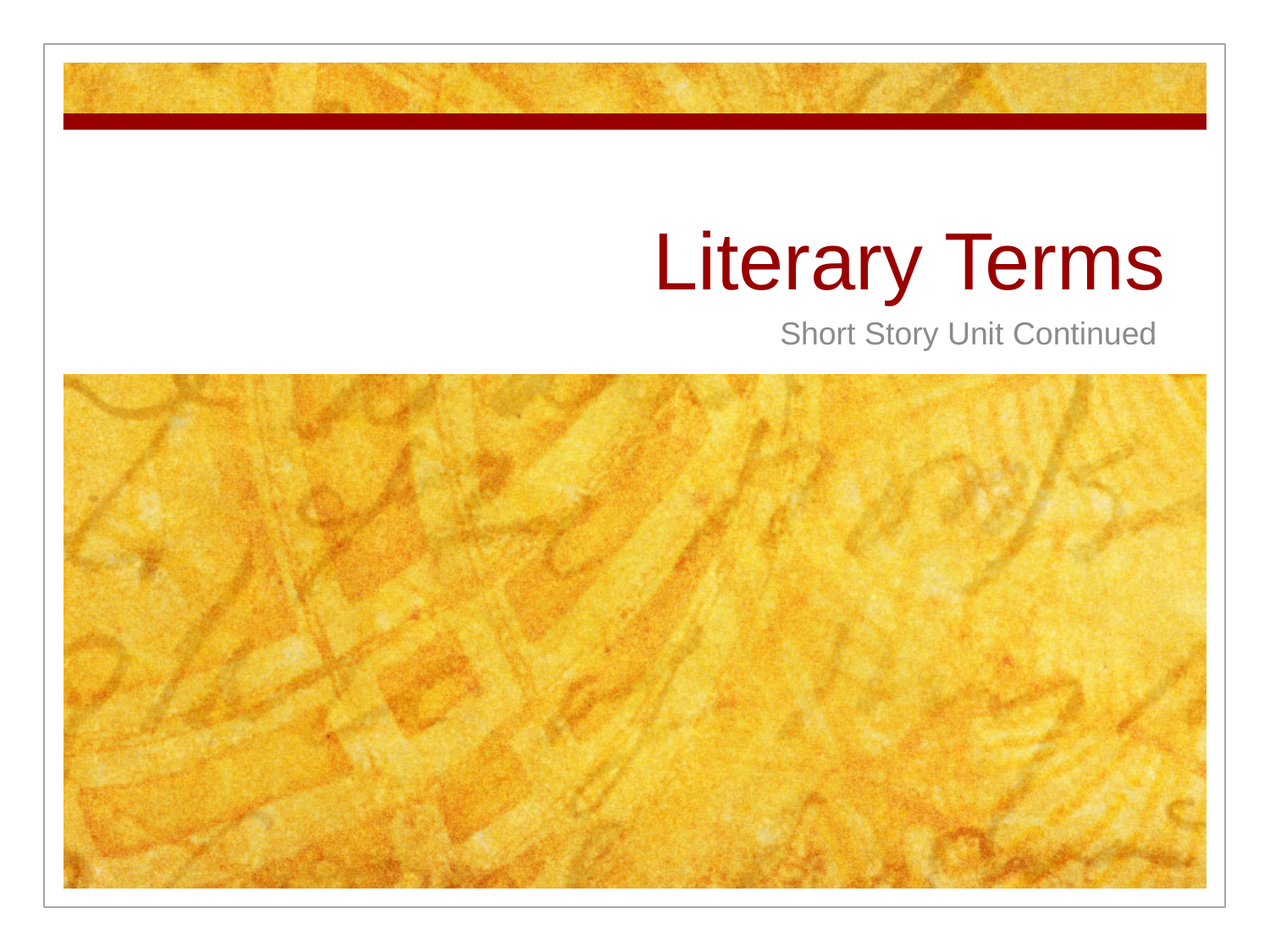

# Literary Terms
Short Story Unit Continued